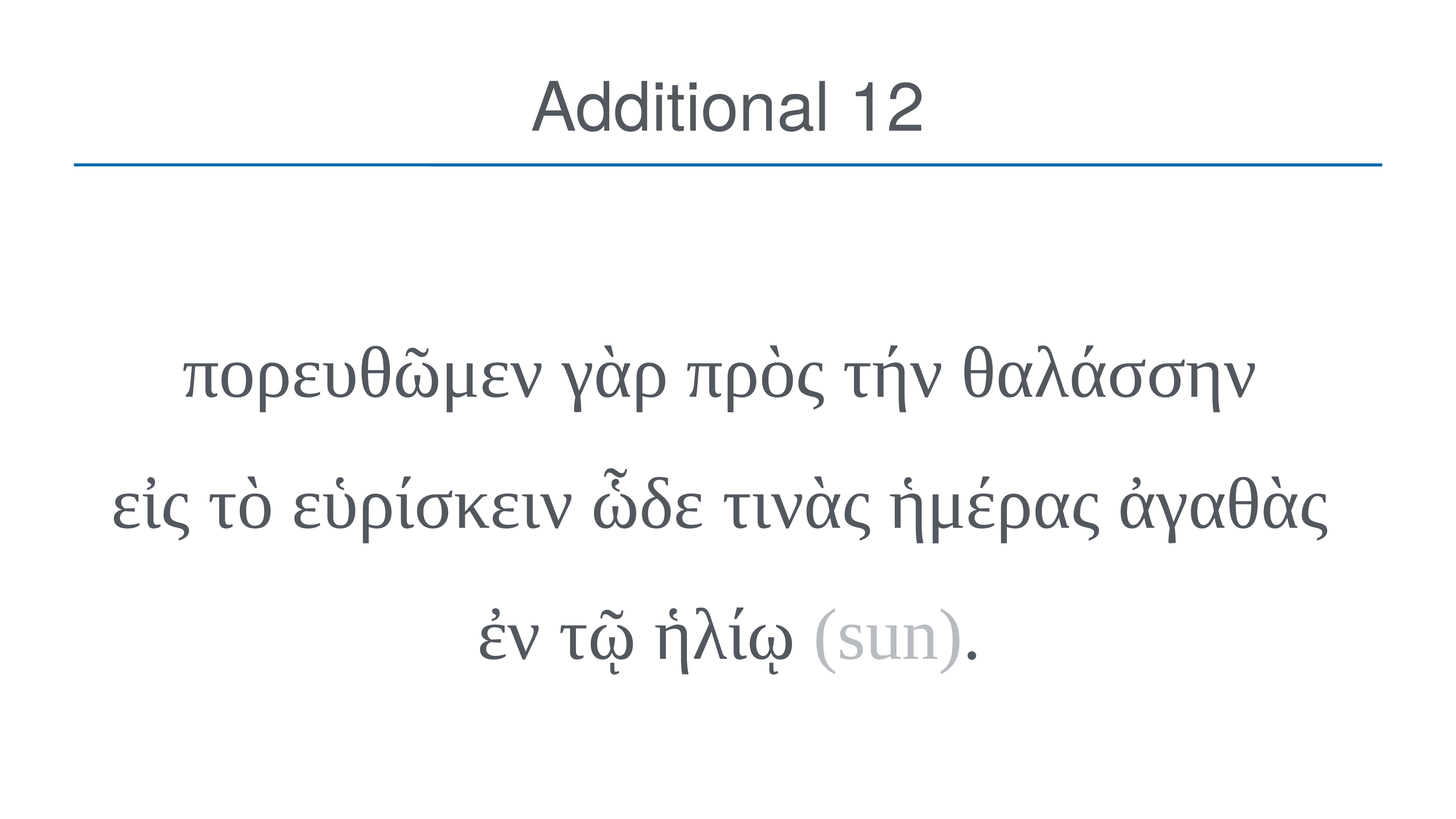

# Additional 12
πορευθῶμεν γὰρ πρὸς τήν θαλάσσην
εἰς τὸ εὑρίσκειν ὧδε τινὰς ἡμέρας ἀγαθὰς
ἐν τῷ ἡλίῳ (sun).